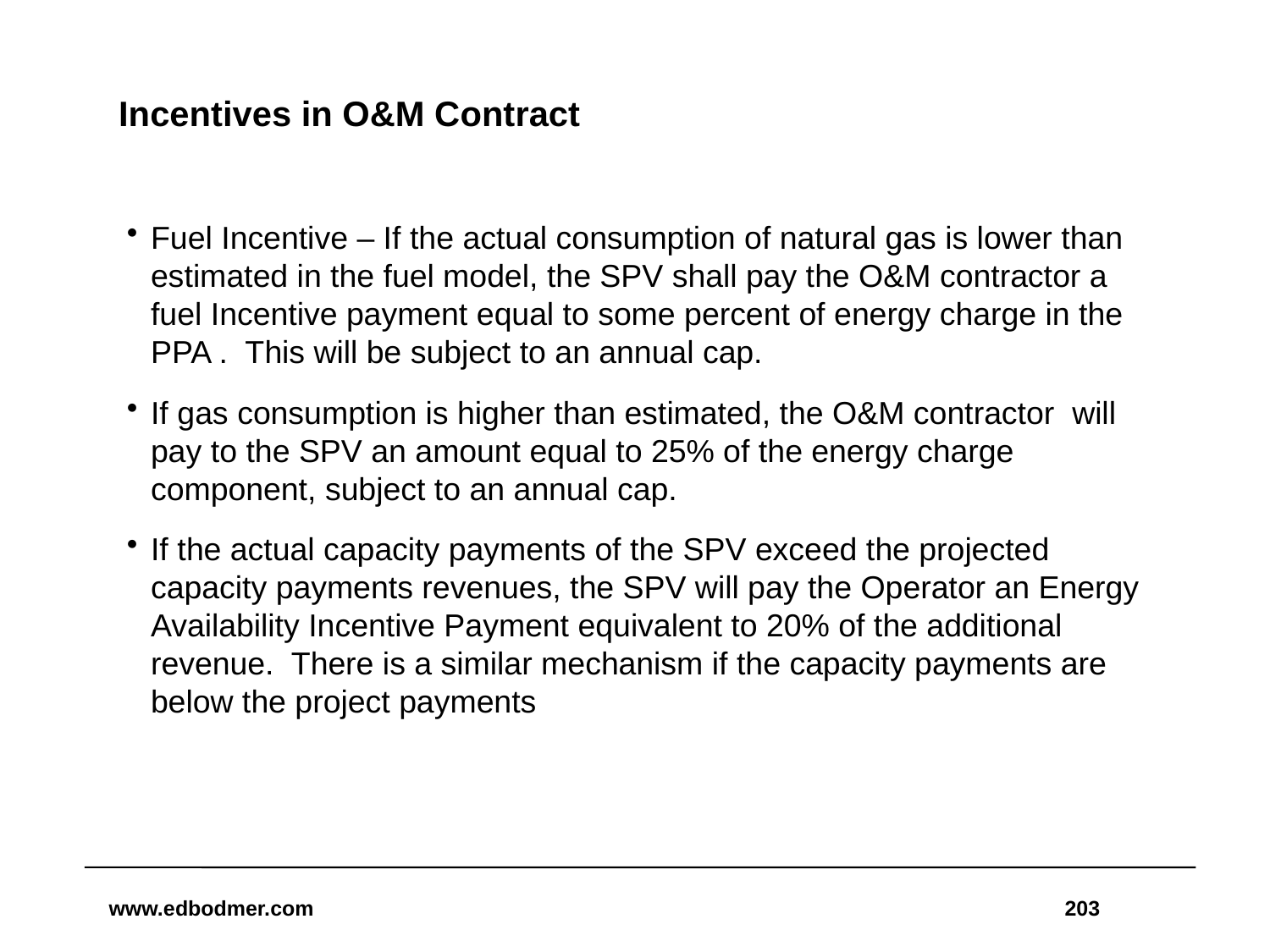

# Incentives in O&M Contract
Fuel Incentive – If the actual consumption of natural gas is lower than estimated in the fuel model, the SPV shall pay the O&M contractor a fuel Incentive payment equal to some percent of energy charge in the PPA .  This will be subject to an annual cap.
If gas consumption is higher than estimated, the O&M contractor  will pay to the SPV an amount equal to 25% of the energy charge component, subject to an annual cap.
If the actual capacity payments of the SPV exceed the projected capacity payments revenues, the SPV will pay the Operator an Energy Availability Incentive Payment equivalent to 20% of the additional revenue.  There is a similar mechanism if the capacity payments are below the project payments